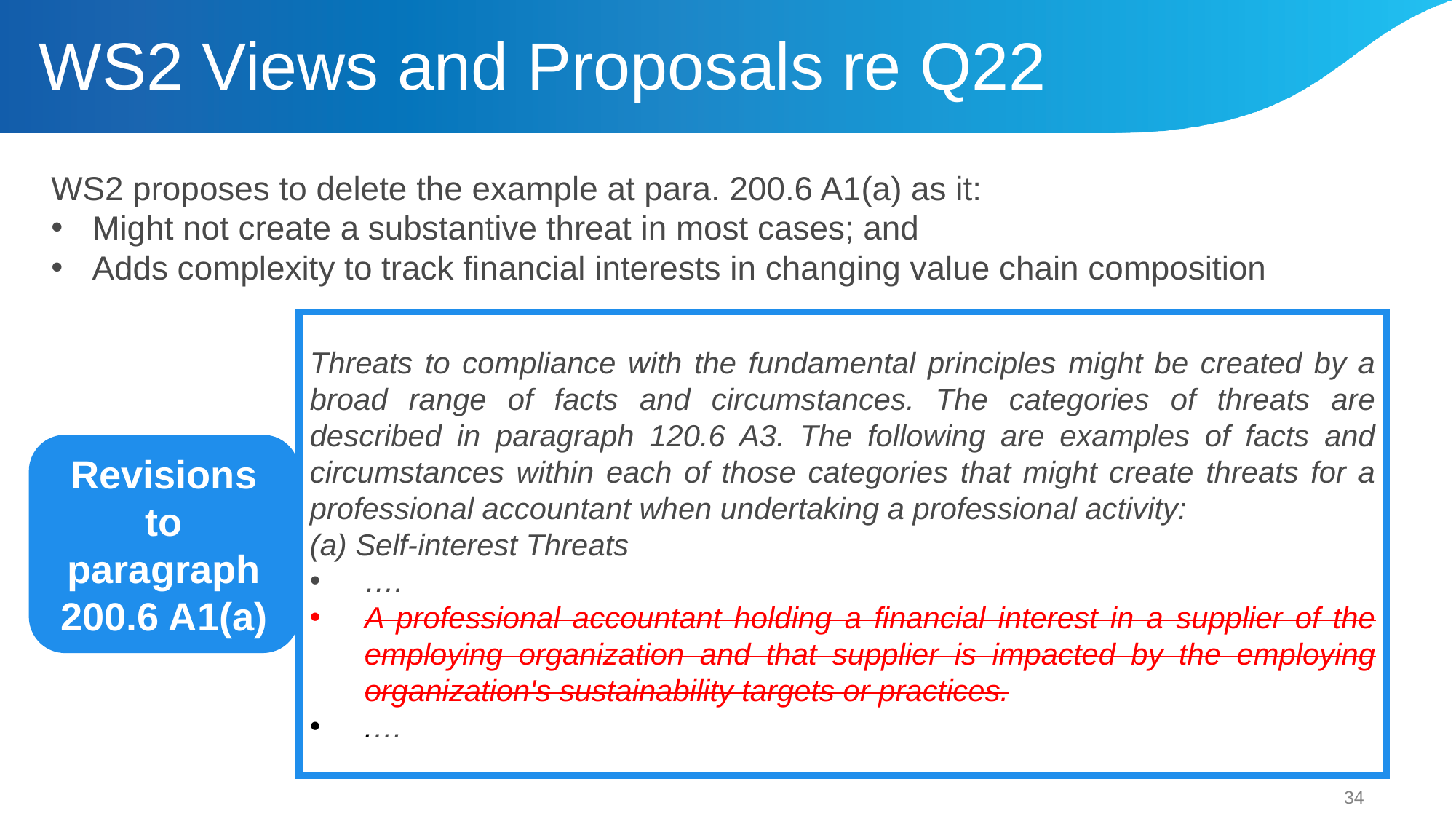

WS2 Views and Proposals re Q22
WS2 proposes to delete the example at para. 200.6 A1(a) as it:
Might not create a substantive threat in most cases; and
Adds complexity to track financial interests in changing value chain composition
Threats to compliance with the fundamental principles might be created by a broad range of facts and circumstances. The categories of threats are described in paragraph 120.6 A3. The following are examples of facts and circumstances within each of those categories that might create threats for a professional accountant when undertaking a professional activity:
(a) Self-interest Threats
….
A professional accountant holding a financial interest in a supplier of the employing organization and that supplier is impacted by the employing organization's sustainability targets or practices.
.…
Revisions to paragraph 200.6 A1(a)
34